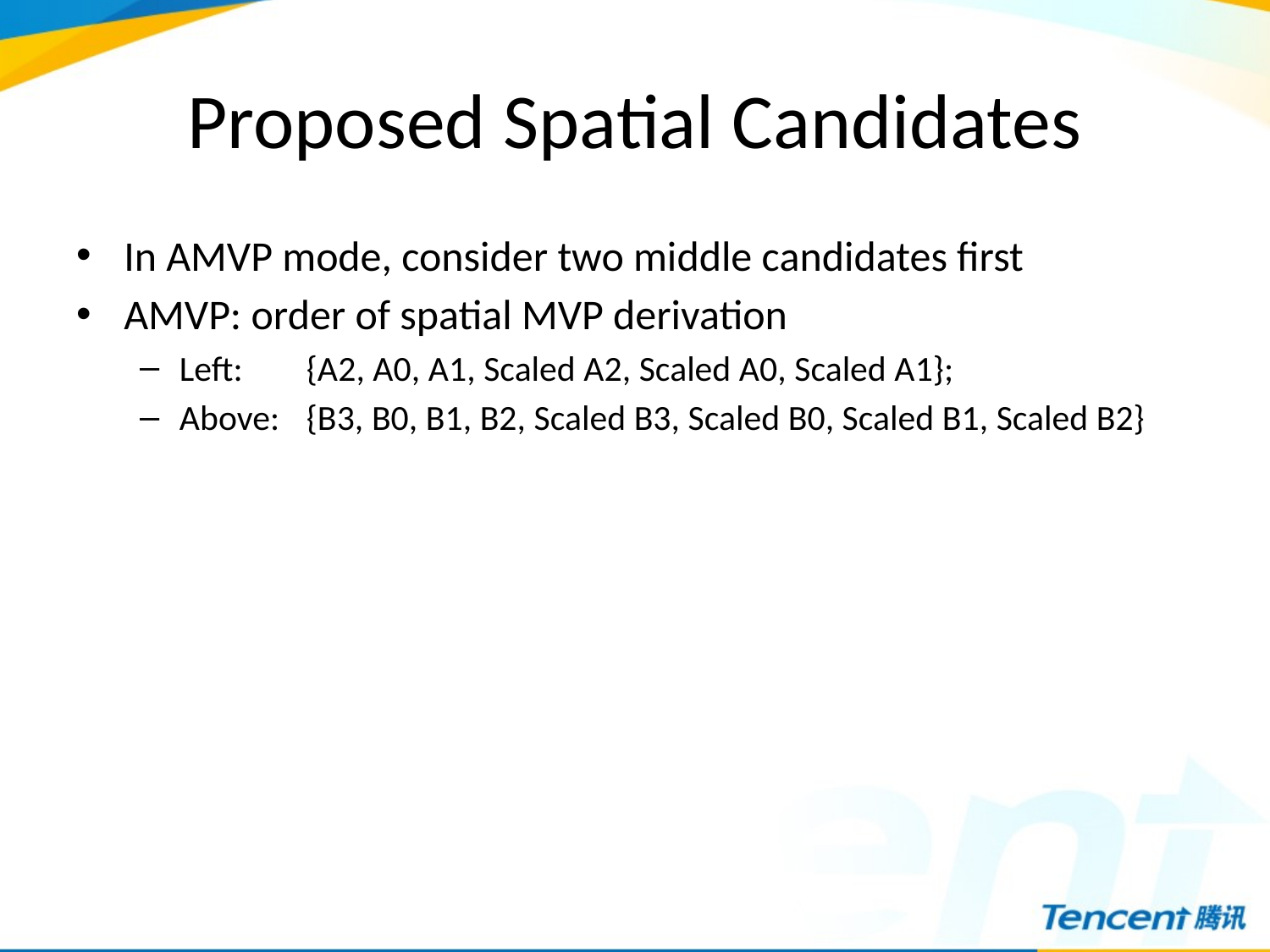

# Proposed Spatial Candidates
In AMVP mode, consider two middle candidates first
AMVP: order of spatial MVP derivation
Left:	{A2, A0, A1, Scaled A2, Scaled A0, Scaled A1};
Above: 	{B3, B0, B1, B2, Scaled B3, Scaled B0, Scaled B1, Scaled B2}